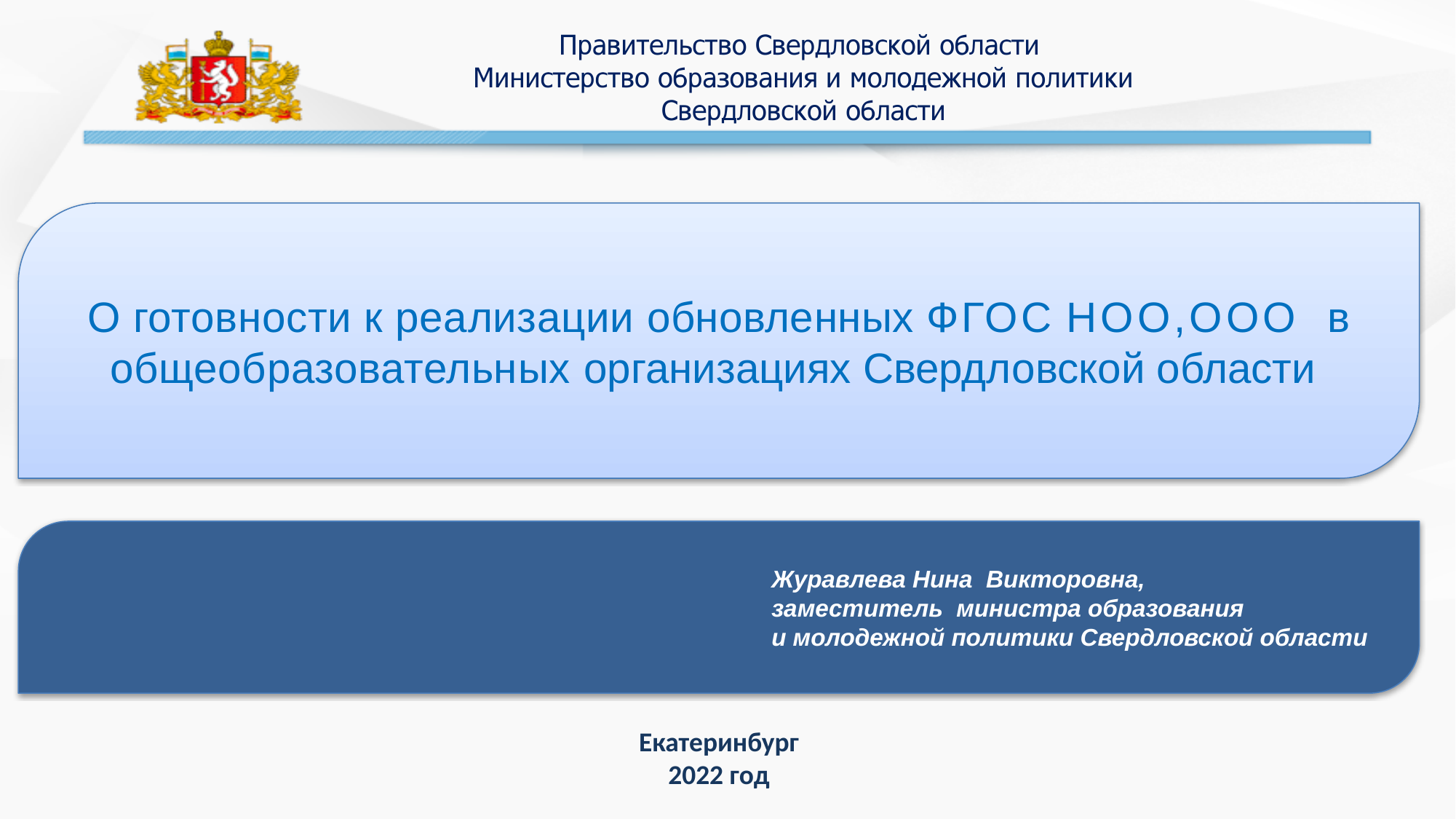

Правительство Свердловской области
Министерство образования и молодежной политики Свердловской области
О готовности к реализации обновленных ФГОС НОО,ООО  в общеобразовательных организациях Свердловской области
Журавлева Нина  Викторовна,
заместитель  министра образования
и молодежной политики Свердловской области
Екатеринбург
2022 год